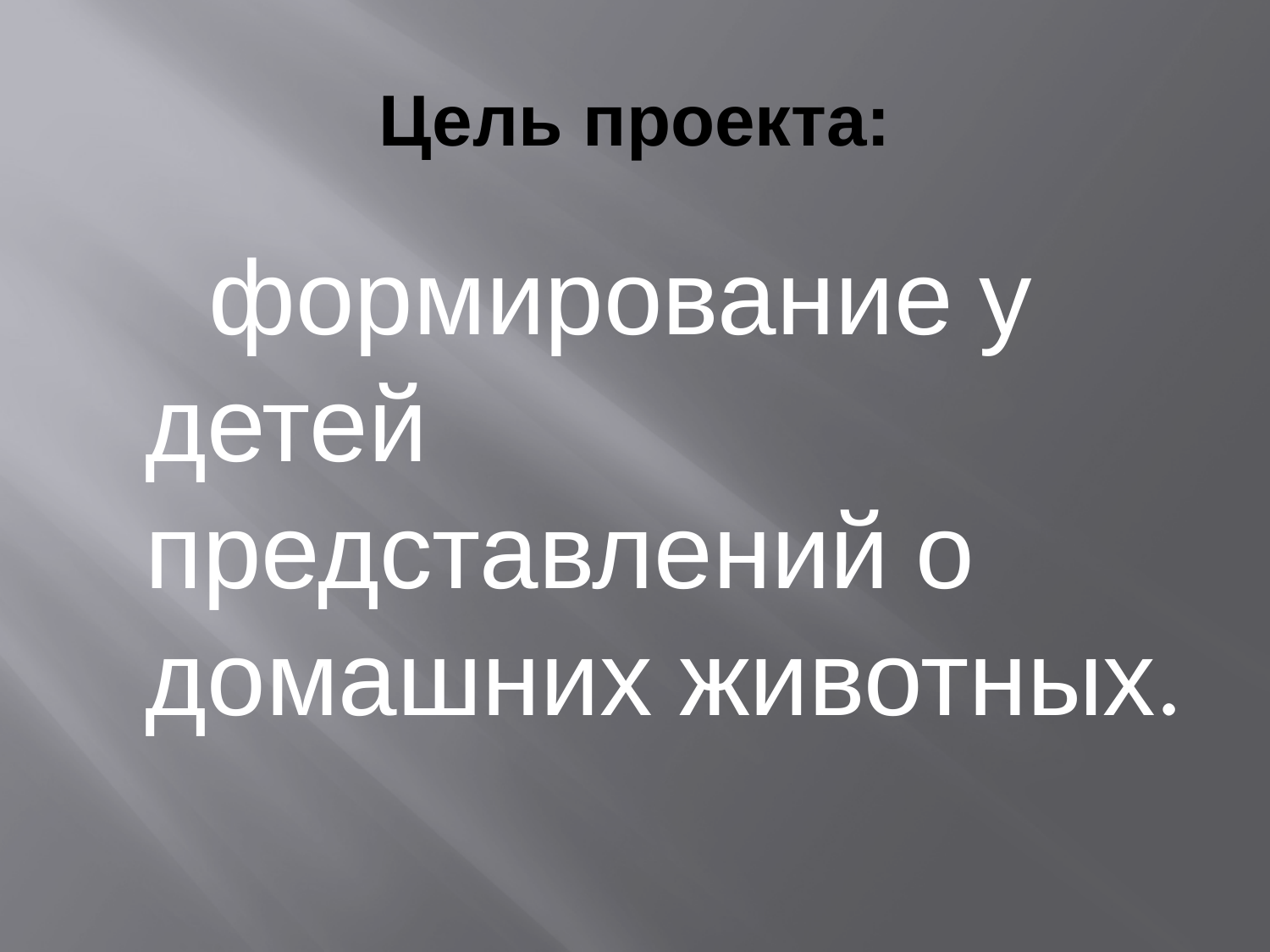

# Цель проекта:
      формирование у детей представлений о домашних животных.